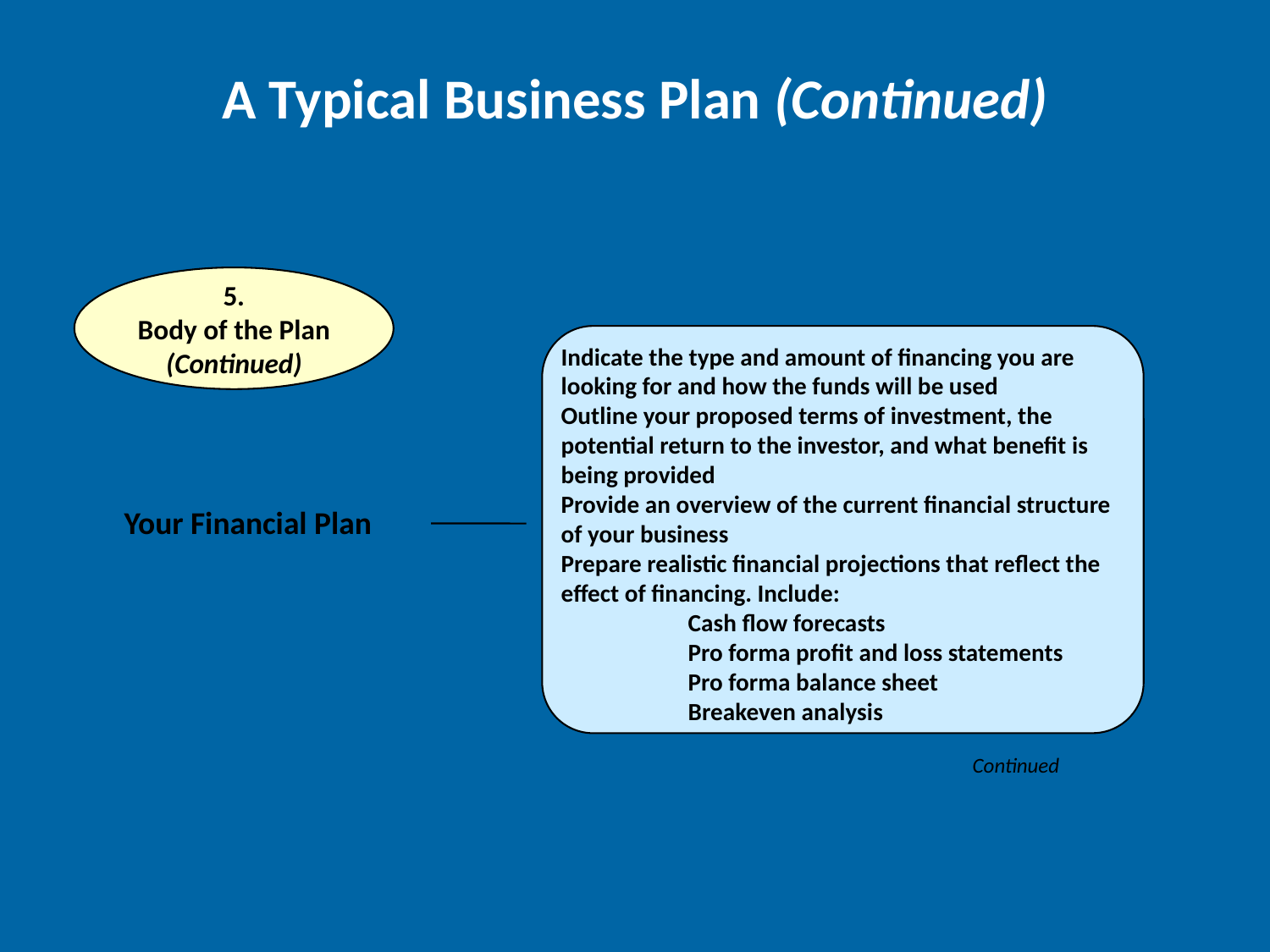

A Typical Business Plan (Continued)

5.
Body of the Plan
(Continued)

Indicate the type and amount of financing you are looking for and how the funds will be used
Outline your proposed terms of investment, the potential return to the investor, and what benefit is being provided
Provide an overview of the current financial structure of your business
Prepare realistic financial projections that reflect the effect of financing. Include:
	Cash flow forecasts
	Pro forma profit and loss statements
	Pro forma balance sheet
	Breakeven analysis
Your Financial Plan

Continued